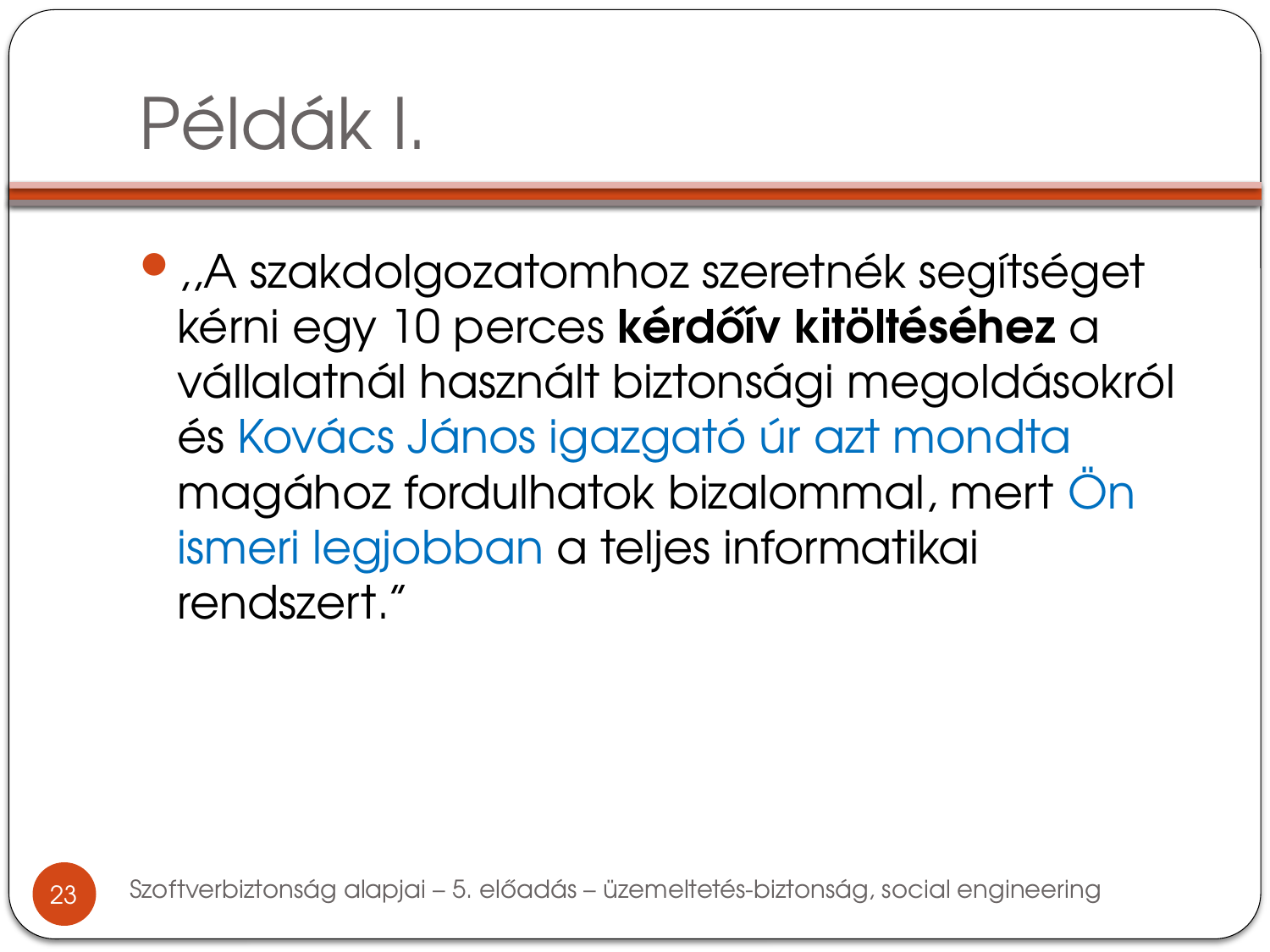

# Példák I.
,,A szakdolgozatomhoz szeretnék segítséget kérni egy 10 perces kérdőív kitöltéséhez a vállalatnál használt biztonsági megoldásokról és Kovács János igazgató úr azt mondta magához fordulhatok bizalommal, mert Ön ismeri legjobban a teljes informatikai rendszert.”

Szoftverbiztonság alapjai – 5. előadás – üzemeltetés-biztonság, social engineering
23